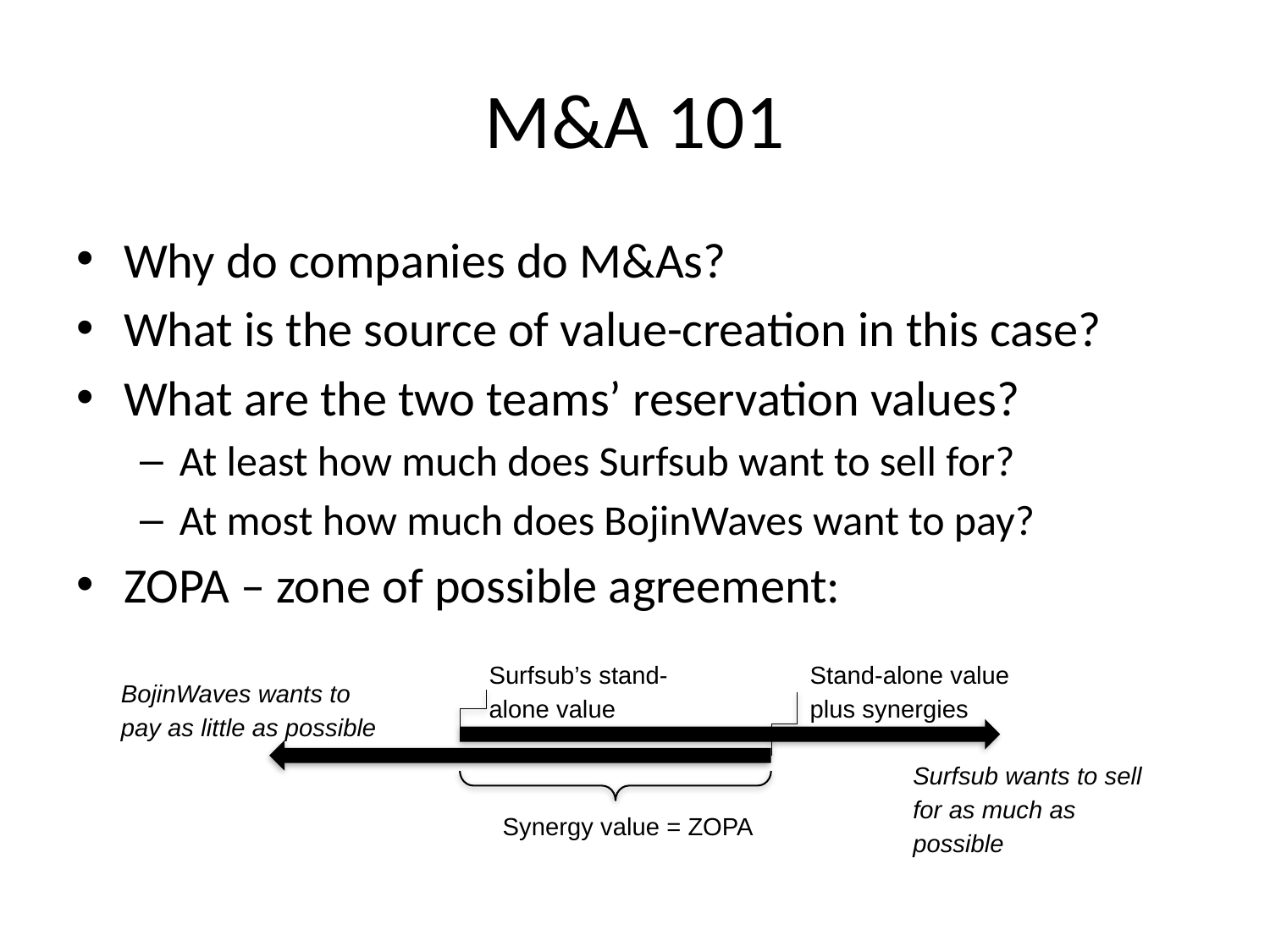

# M&A 101
Why do companies do M&As?
What is the source of value-creation in this case?
What are the two teams’ reservation values?
At least how much does Surfsub want to sell for?
At most how much does BojinWaves want to pay?
ZOPA – zone of possible agreement:

Surfsub’s stand-alone value
Stand-alone value plus synergies
BojinWaves wants to pay as little as possible

Surfsub wants to sell for as much as possible
Synergy value = ZOPA